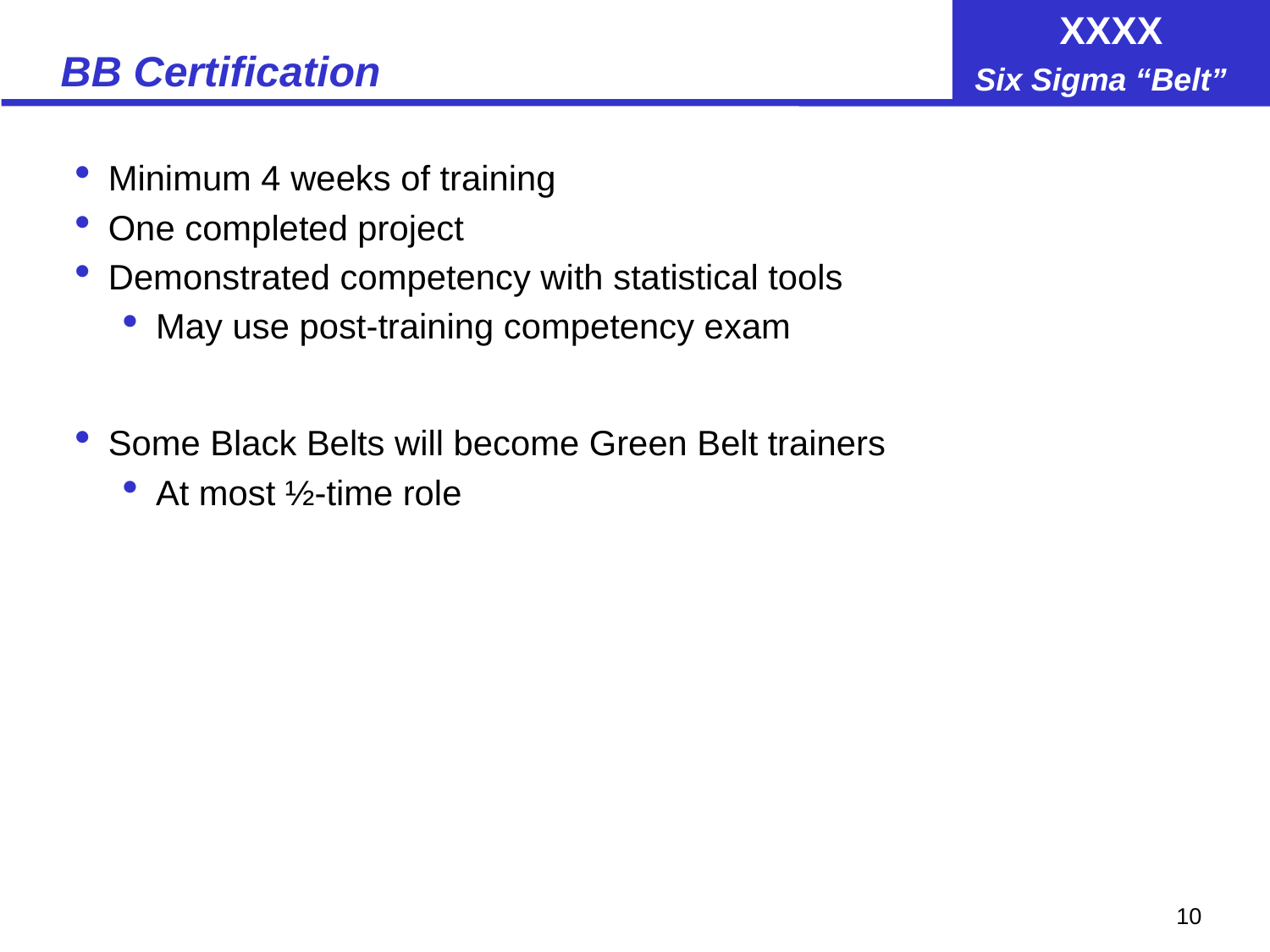

# BB Certification
Minimum 4 weeks of training
One completed project
Demonstrated competency with statistical tools
May use post-training competency exam

Some Black Belts will become Green Belt trainers
At most ½-time role